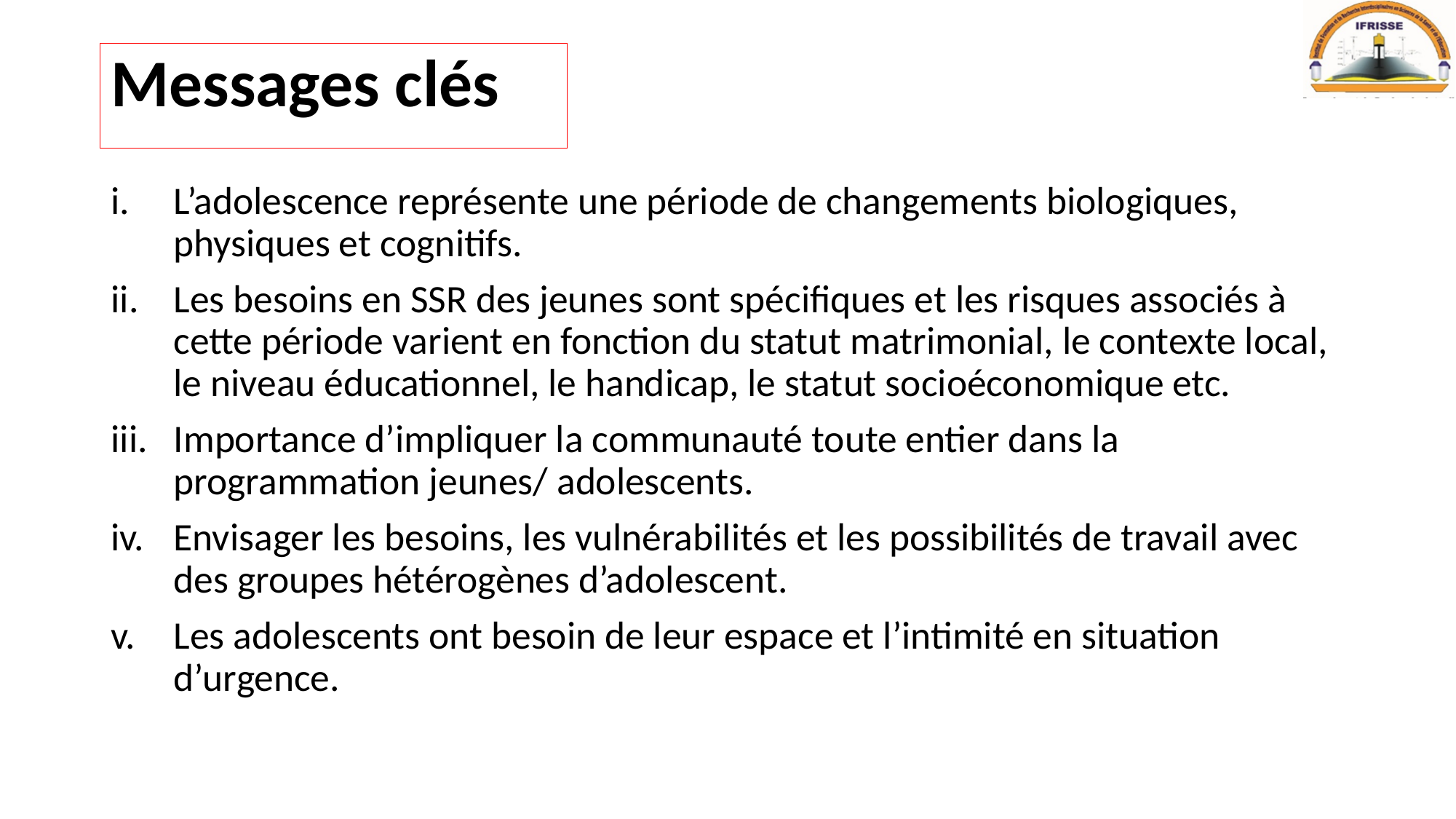

# Messages clés
L’adolescence représente une période de changements biologiques, physiques et cognitifs.
Les besoins en SSR des jeunes sont spécifiques et les risques associés à cette période varient en fonction du statut matrimonial, le contexte local, le niveau éducationnel, le handicap, le statut socioéconomique etc.
Importance d’impliquer la communauté toute entier dans la programmation jeunes/ adolescents.
Envisager les besoins, les vulnérabilités et les possibilités de travail avec des groupes hétérogènes d’adolescent.
Les adolescents ont besoin de leur espace et l’intimité en situation d’urgence.